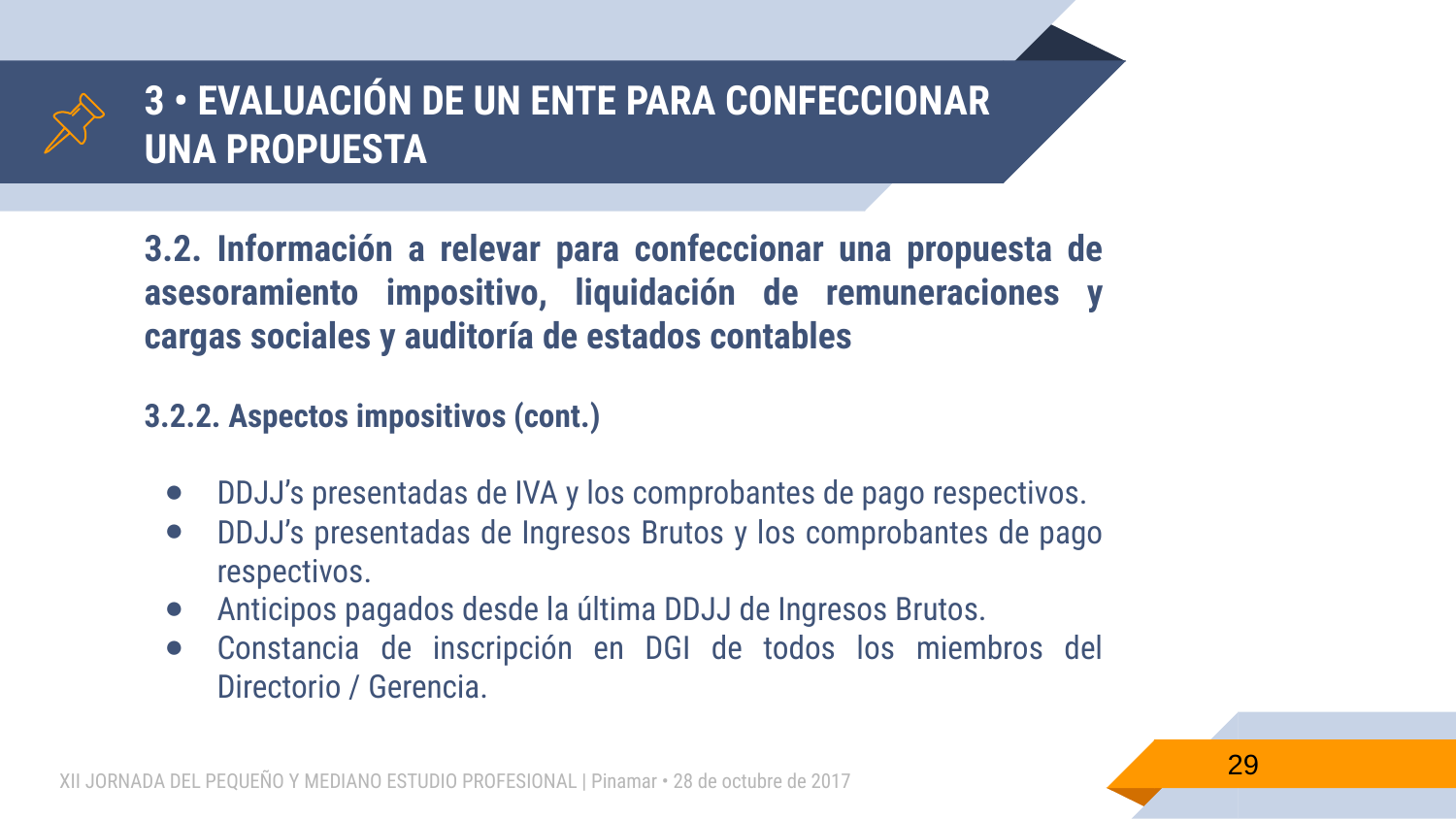

# 3 • EVALUACIÓN DE UN ENTE PARA CONFECCIONAR UNA PROPUESTA

3.2. Información a relevar para confeccionar una propuesta de asesoramiento impositivo, liquidación de remuneraciones y cargas sociales y auditoría de estados contables

3.2.2. Aspectos impositivos (cont.)

DDJJ’s presentadas de IVA y los comprobantes de pago respectivos.
DDJJ’s presentadas de Ingresos Brutos y los comprobantes de pago respectivos.
Anticipos pagados desde la última DDJJ de Ingresos Brutos.
Constancia de inscripción en DGI de todos los miembros del Directorio / Gerencia.
29